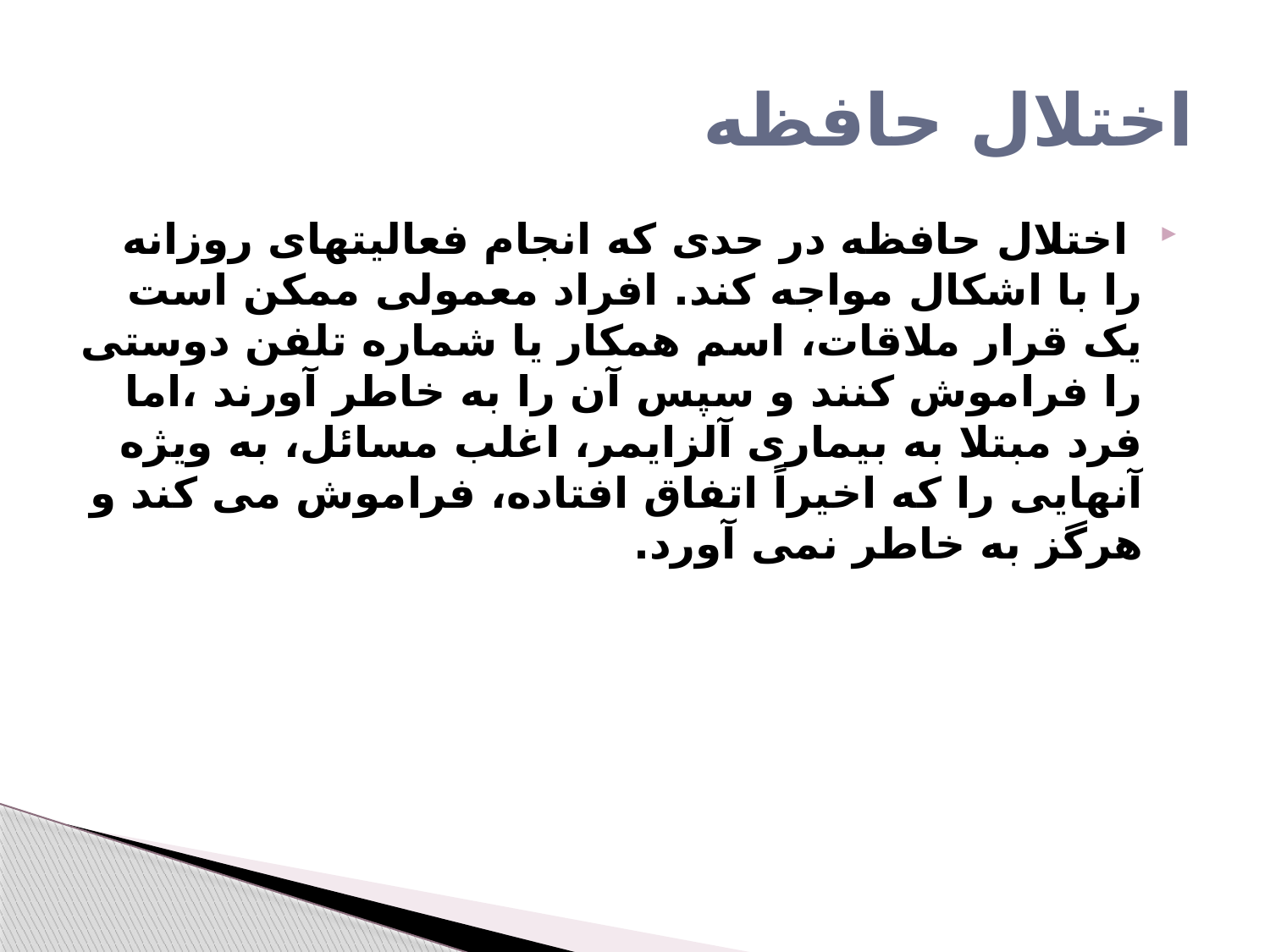

# اختلال حافظه
 اختلال حافظه در حدی که انجام فعالیتهای روزانه را با اشکال مواجه کند. افراد معمولی ممکن است یک قرار ملاقات، اسم همکار یا شماره تلفن دوستی را فراموش کنند و سپس آن را به خاطر آورند ،اما فرد مبتلا به بیماری آلزایمر، اغلب مسائل، به ویژه  آنهایی را که اخیراً اتفاق افتاده، فراموش می کند و هرگز به خاطر نمی آورد.